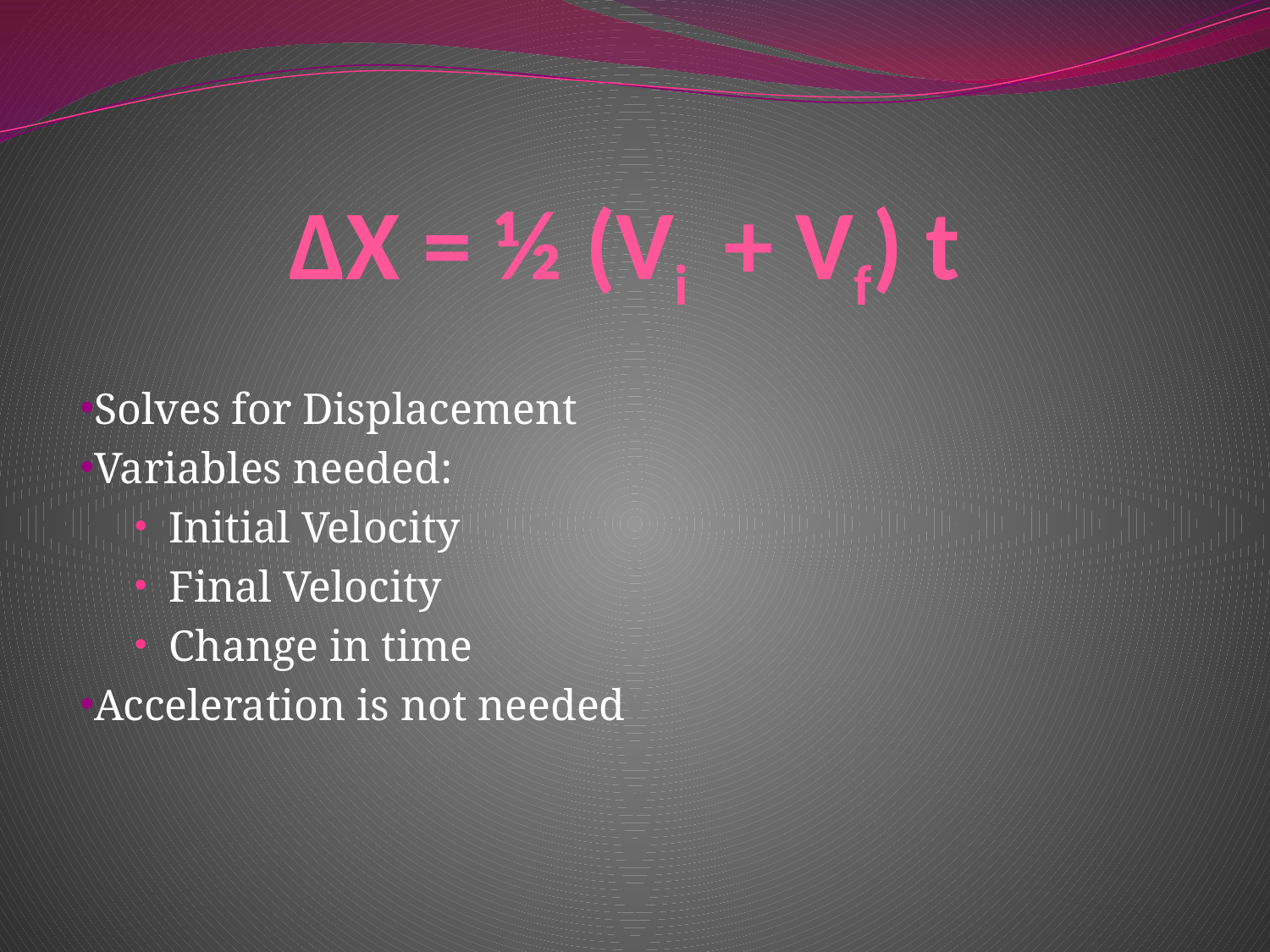

# ∆X = ½ (Vi  + Vf) t
Solves for Displacement
Variables needed:
Initial Velocity
Final Velocity
Change in time
Acceleration is not needed